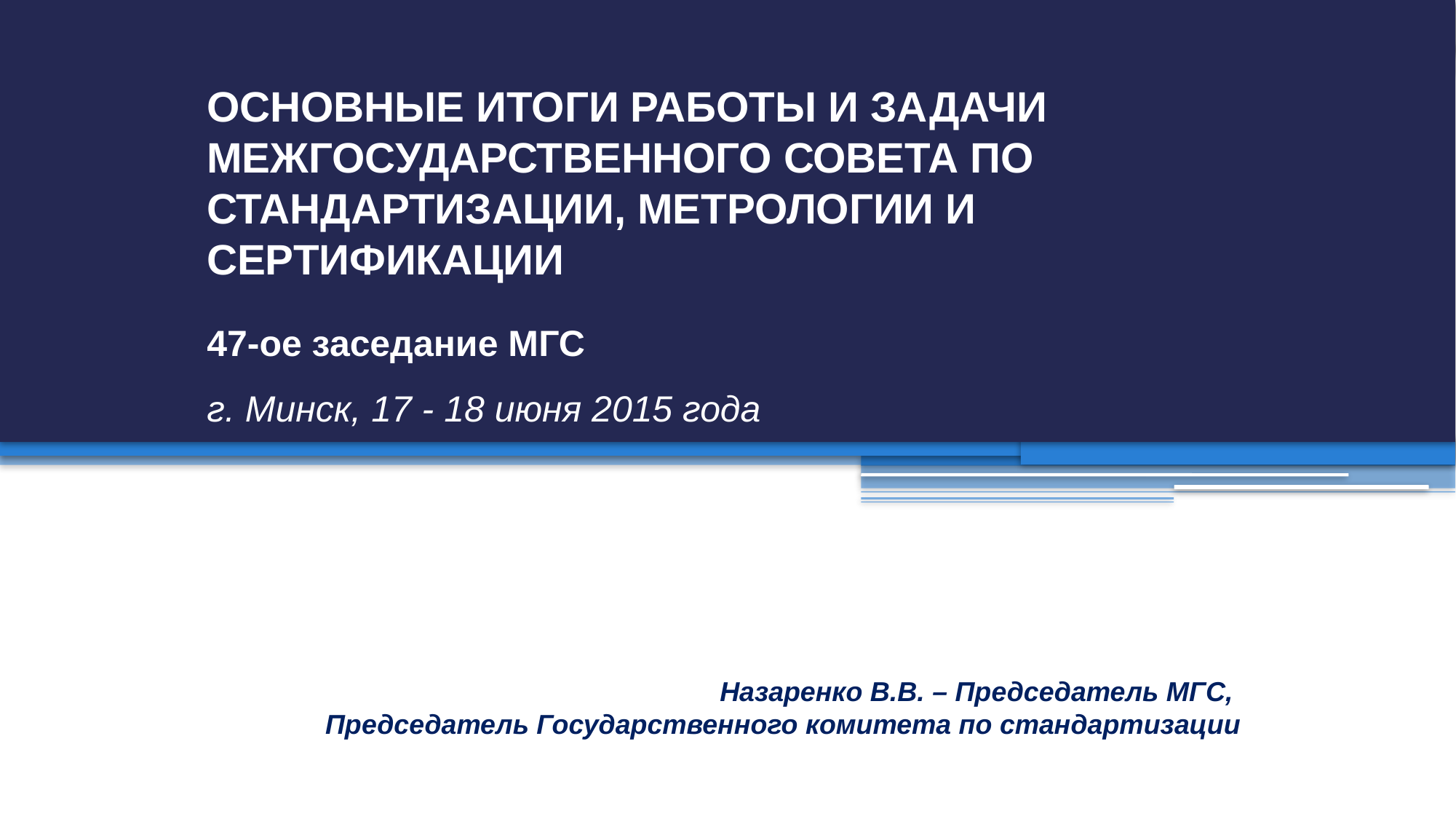

ОСНОВНЫЕ ИТОГИ РАБОТЫ И ЗАДАЧИ МЕЖГОСУДАРСТВЕННОГО СОВЕТА ПО СТАНДАРТИЗАЦИИ, МЕТРОЛОГИИ И СЕРТИФИКАЦИИ

47-ое заседание МГС

г. Минск, 17 - 18 июня 2015 года
Назаренко В.В. – Председатель МГС,
Председатель Государственного комитета по стандартизации